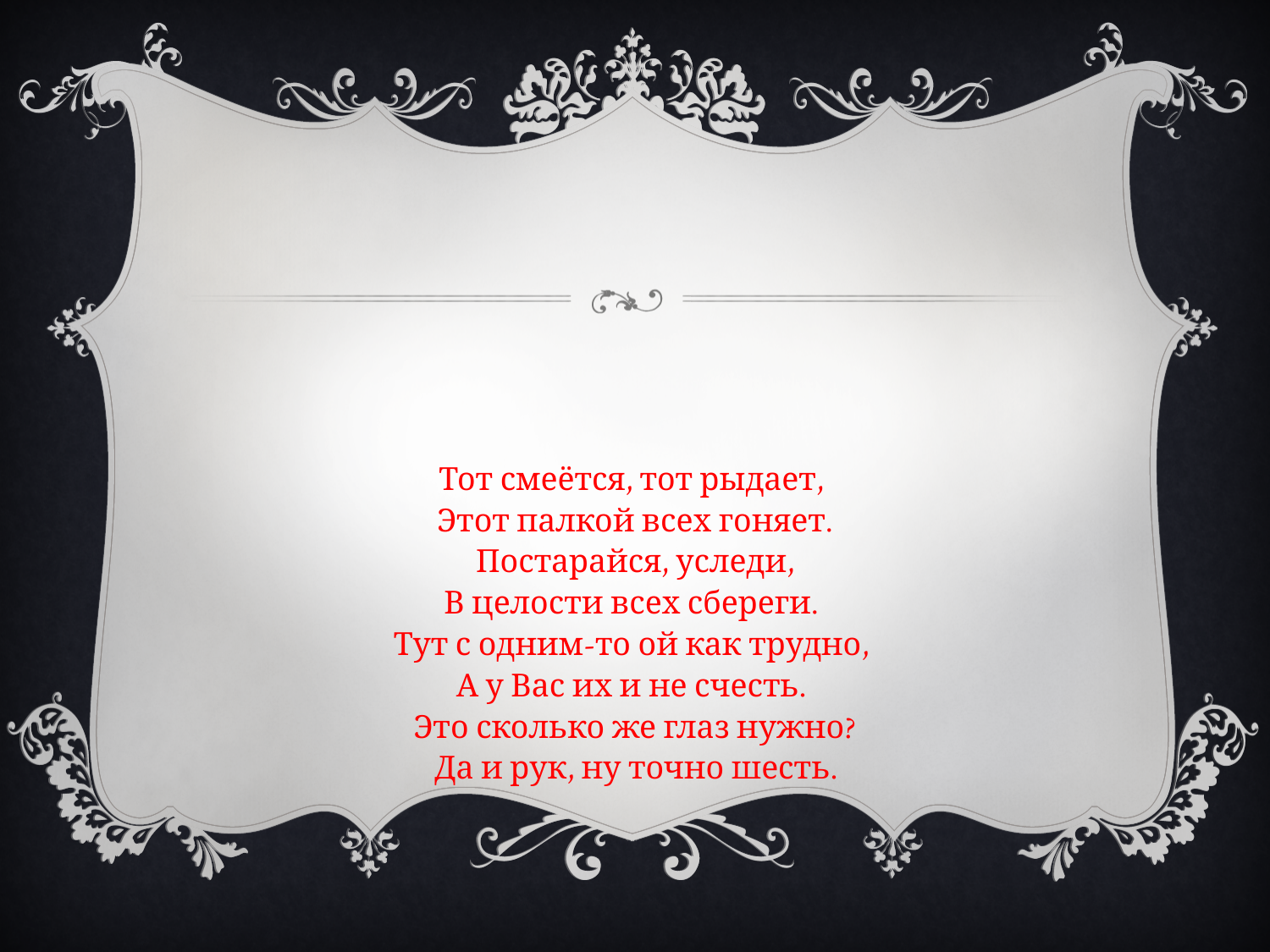

# Тот смеётся, тот рыдает, Этот палкой всех гоняет. Постарайся, уследи, В целости всех сбереги. Тут с одним-то ой как трудно, А у Вас их и не счесть. Это сколько же глаз нужно? Да и рук, ну точно шесть.